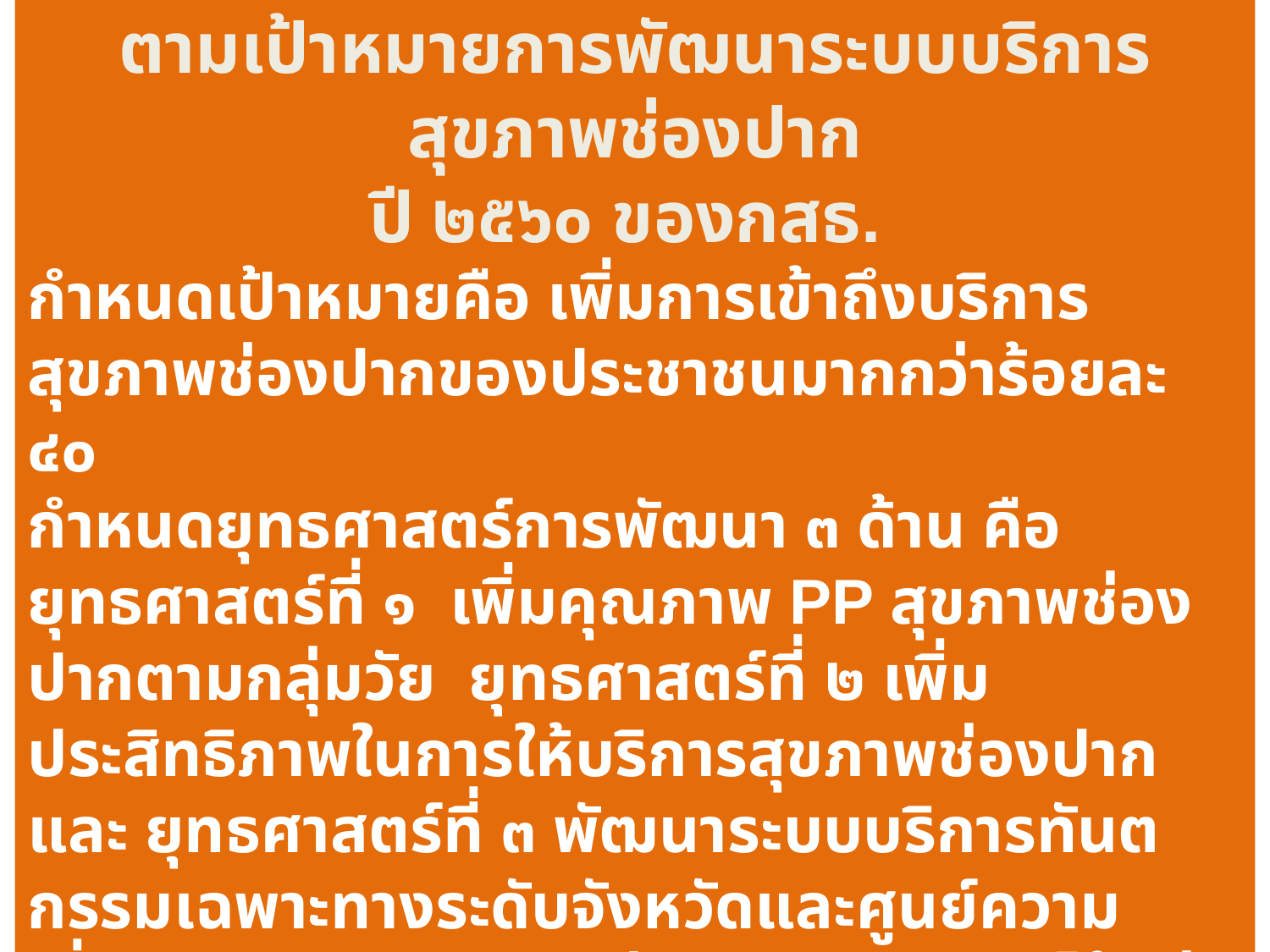

ตามเป้าหมายการพัฒนาระบบบริการสุขภาพช่องปาก
ปี ๒๕๖๐ ของกสธ.
กำหนดเป้าหมายคือ เพิ่มการเข้าถึงบริการสุขภาพช่องปากของประชาชนมากกว่าร้อยละ ๔๐
กำหนดยุทธศาสตร์การพัฒนา ๓ ด้าน คือ
ยุทธศาสตร์ที่ ๑  เพิ่มคุณภาพ PP สุขภาพช่องปากตามกลุ่มวัย  ยุทธศาสตร์ที่ ๒ เพิ่มประสิทธิภาพในการให้บริการสุขภาพช่องปาก และ ยุทธศาสตร์ที่ ๓ พัฒนาระบบบริการทันตกรรมเฉพาะทางระดับจังหวัดและศูนย์ความเชี่ยวชาญสาขาสุขภาพช่องปาก  ๔ สาขา ได้แก่ สาขามะเร็งช่องปาก สาขาปากแหว่งเพดานโหว่ สาขาทันตกรรมสำหรับเด็กที่มีความยุ่งยากซับซ้อน และ สาขาทันตกรรมสำหรับผู้สูงอายุ อย่างน้อยภาคละ ๑ แห่ง